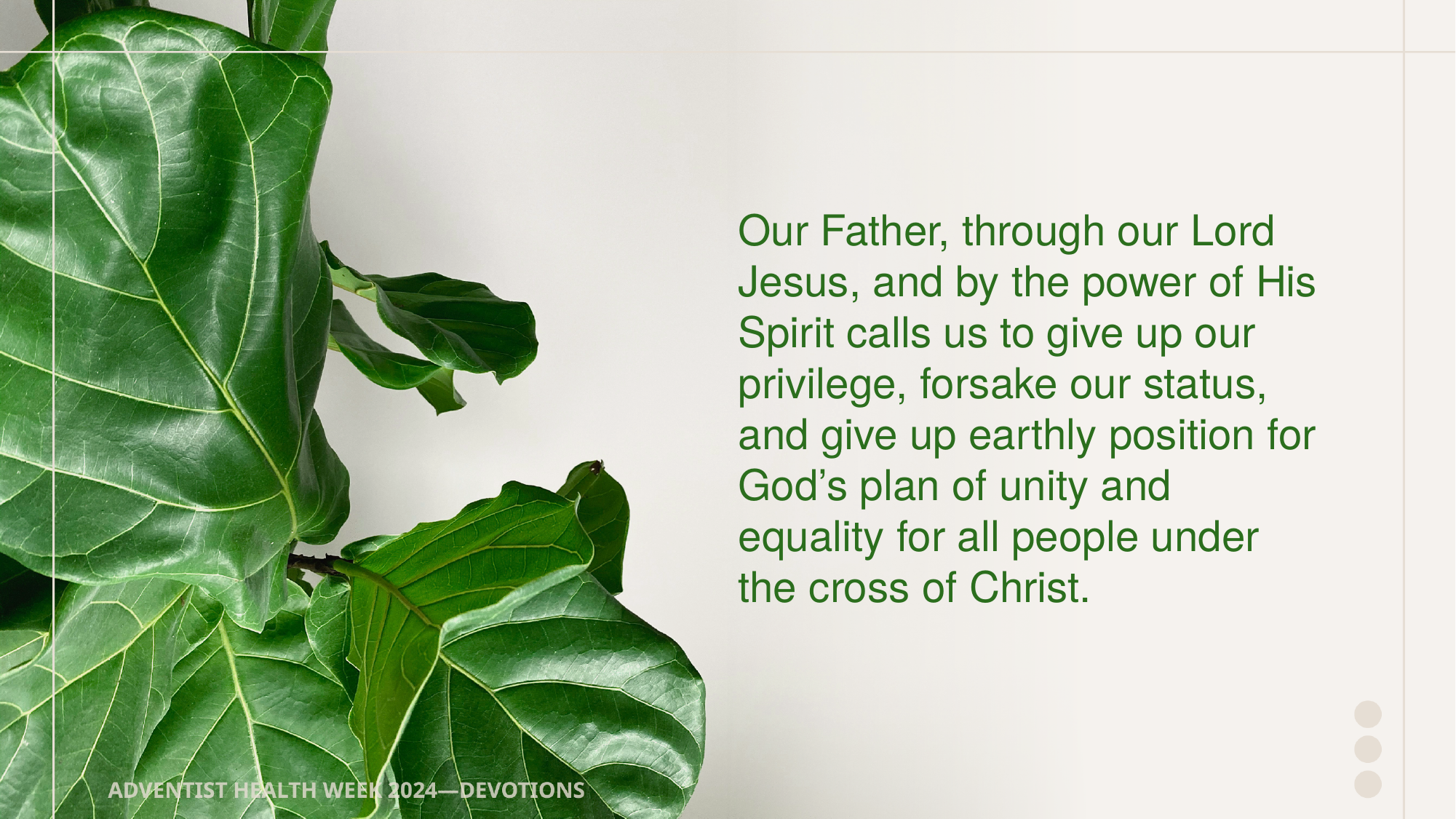

Our Father, through our Lord Jesus, and by the power of His Spirit calls us to give up our privilege, forsake our status, and give up earthly position for God’s plan of unity and equality for all people under the cross of Christ.